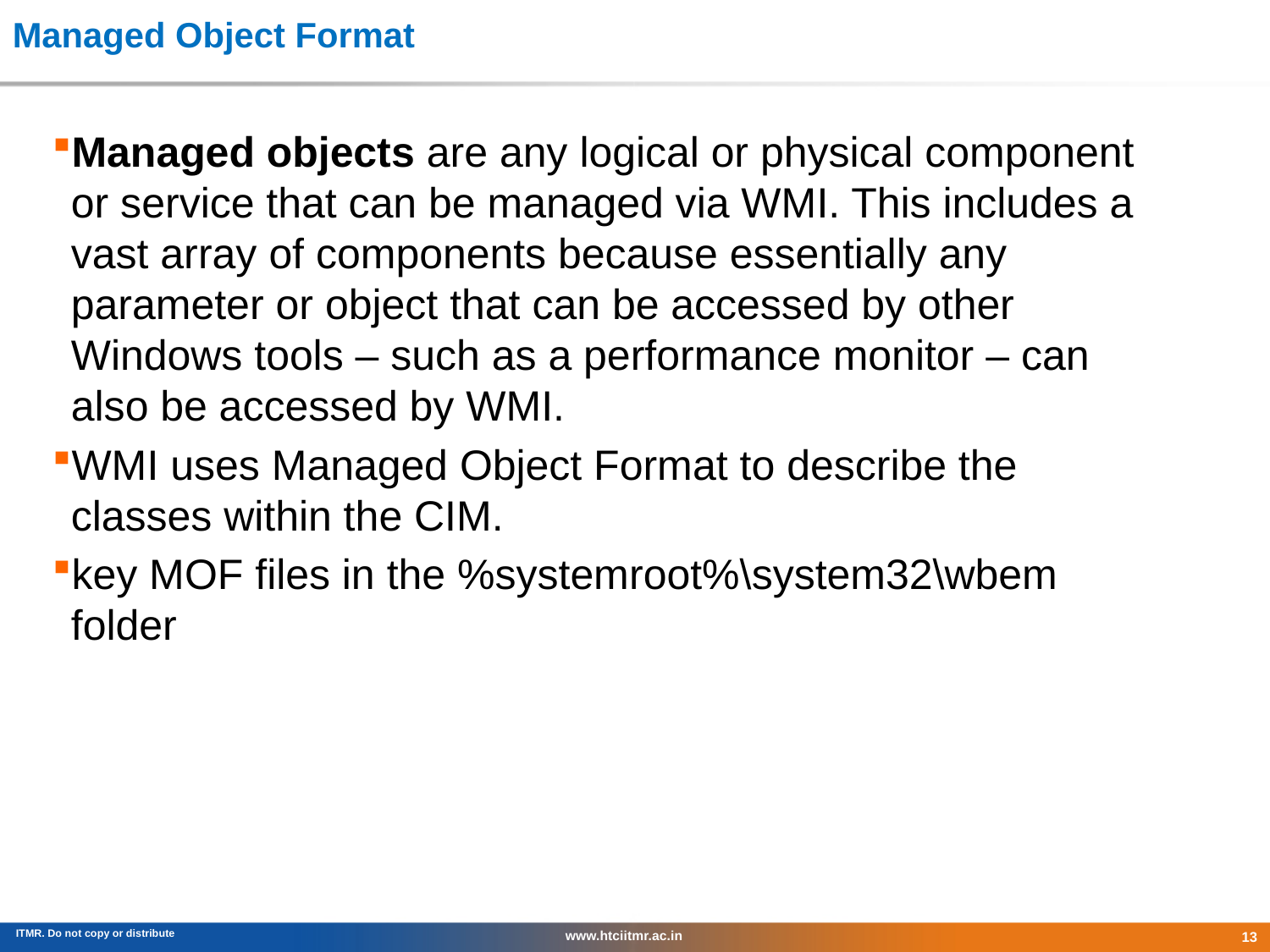

# Managed Object Format
Managed objects are any logical or physical component or service that can be managed via WMI. This includes a vast array of components because essentially any parameter or object that can be accessed by other Windows tools – such as a performance monitor – can also be accessed by WMI.
WMI uses Managed Object Format to describe the classes within the CIM.
key MOF files in the %systemroot%\system32\wbem folder